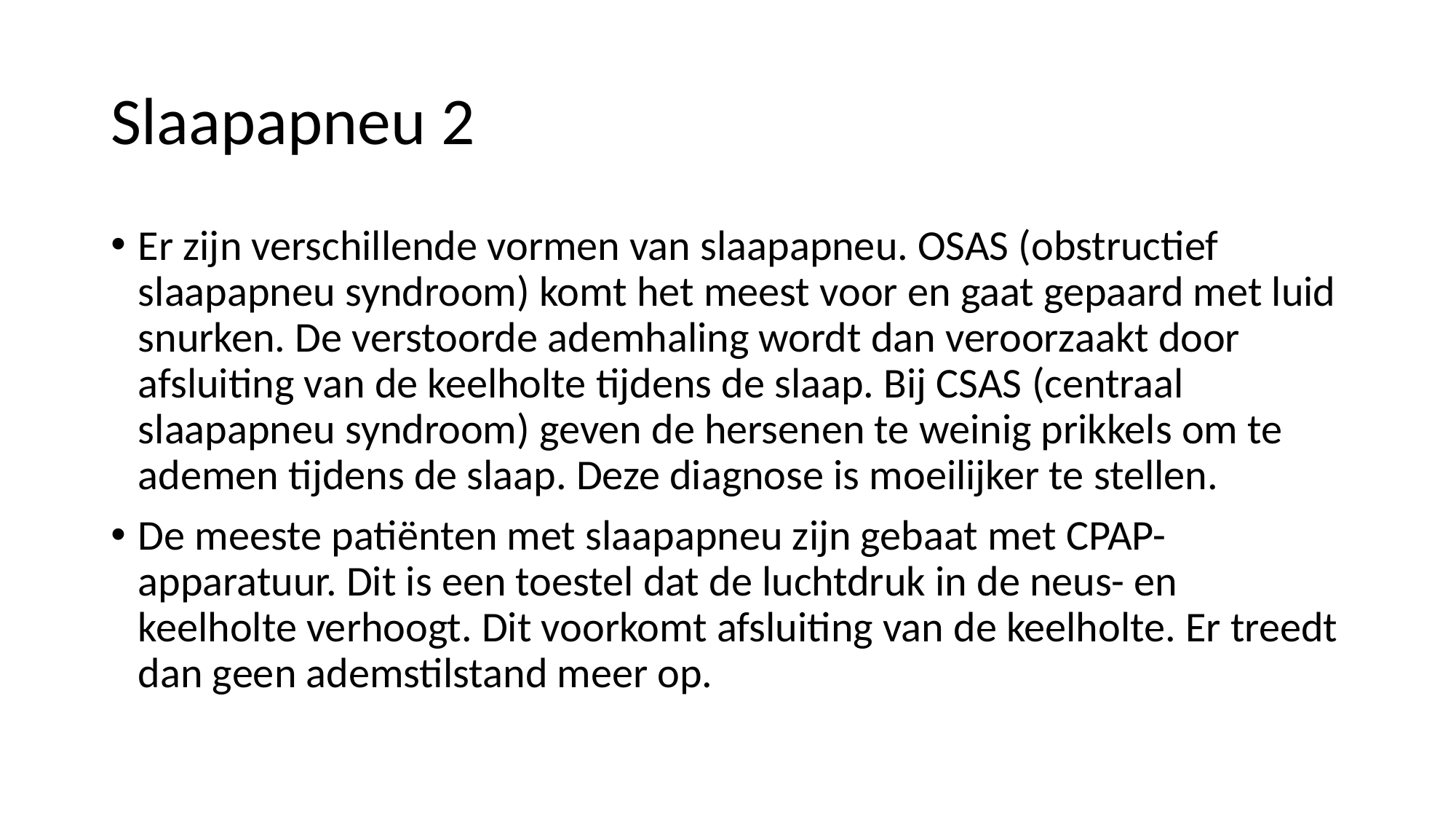

# Slaapapneu 2
Er zijn verschillende vormen van slaapapneu. OSAS (obstructief slaapapneu syndroom) komt het meest voor en gaat gepaard met luid snurken. De verstoorde ademhaling wordt dan veroorzaakt door afsluiting van de keelholte tijdens de slaap. Bij CSAS (centraal slaapapneu syndroom) geven de hersenen te weinig prikkels om te ademen tijdens de slaap. Deze diagnose is moeilijker te stellen.
De meeste patiënten met slaapapneu zijn gebaat met CPAP-apparatuur. Dit is een toestel dat de luchtdruk in de neus- en keelholte verhoogt. Dit voorkomt afsluiting van de keelholte. Er treedt dan geen ademstilstand meer op.